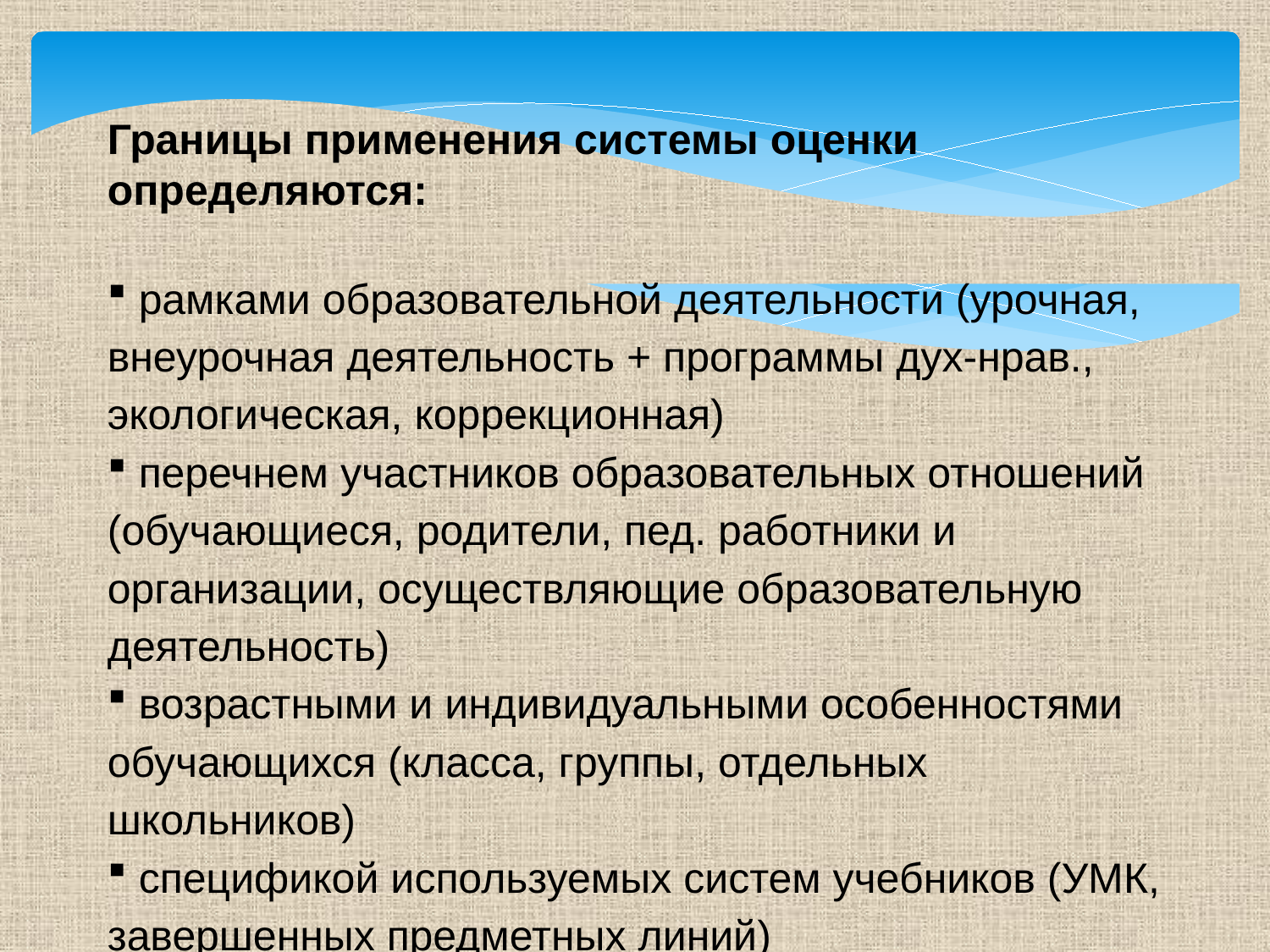

Границы применения системы оценки определяются:

 рамками образовательной деятельности (урочная, внеурочная деятельность + программы дух-нрав., экологическая, коррекционная)
 перечнем участников образовательных отношений (обучающиеся, родители, пед. работники и организации, осуществляющие образовательную деятельность)
 возрастными и индивидуальными особенностями обучающихся (класса, группы, отдельных школьников)
 спецификой используемых систем учебников (УМК, завершенных предметных линий)